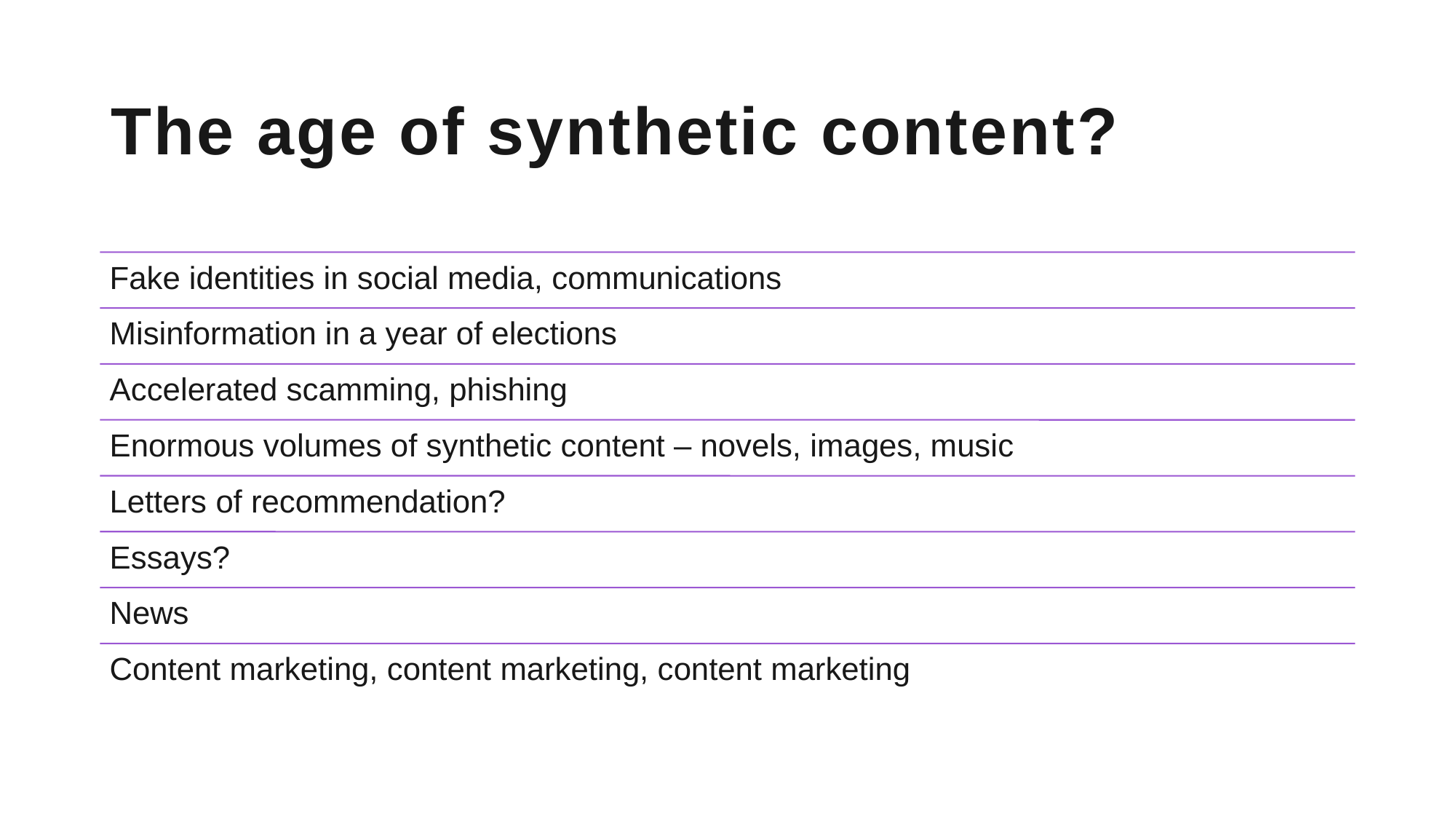

# The age of synthetic content?
Fake identities in social media, communications
Misinformation in a year of elections
Accelerated scamming, phishing
Enormous volumes of synthetic content – novels, images, music
Letters of recommendation?
Essays?
News
Content marketing, content marketing, content marketing